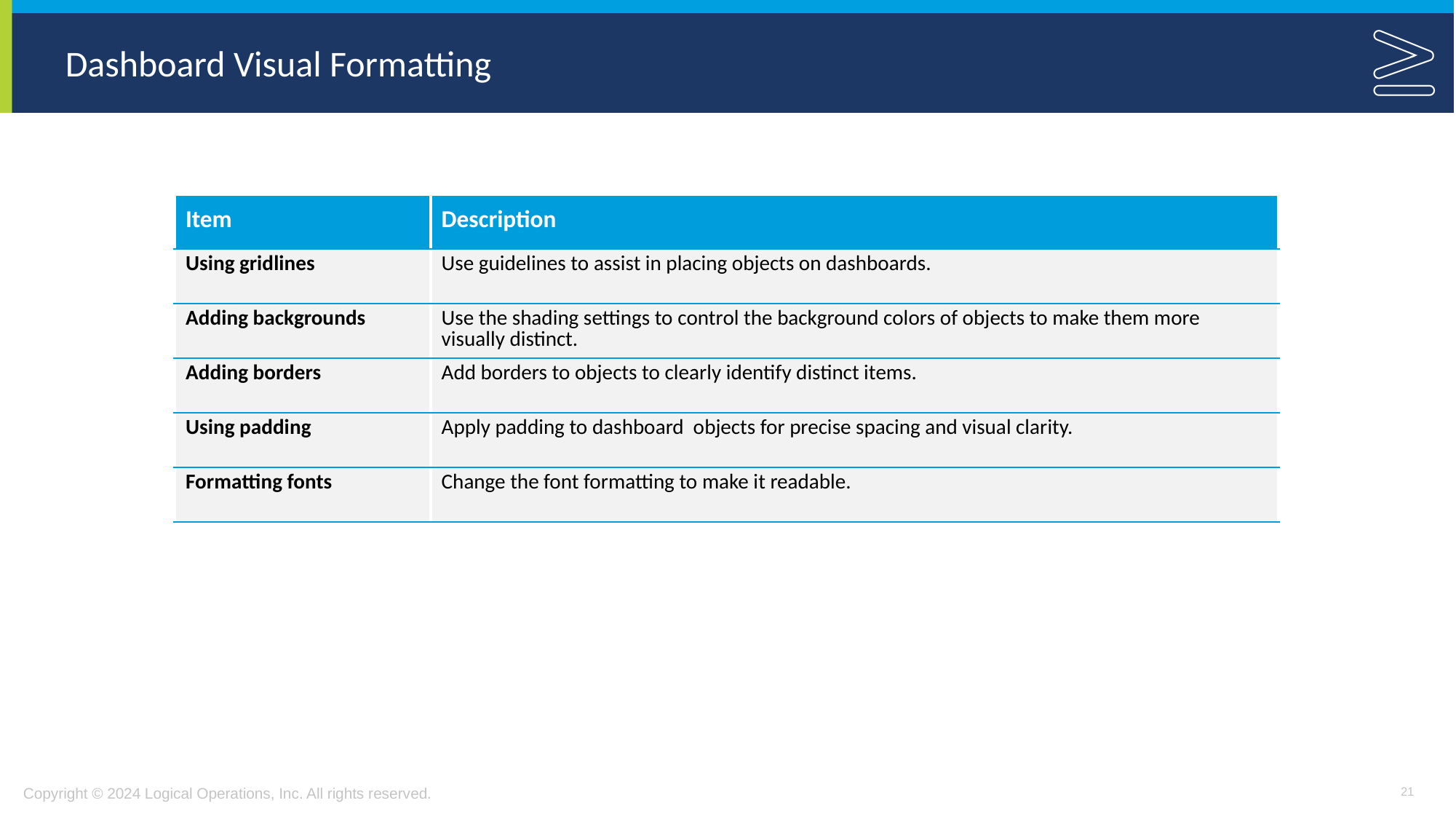

# Dashboard Visual Formatting
| Item | Description |
| --- | --- |
| Using gridlines | Use guidelines to assist in placing objects on dashboards. |
| Adding backgrounds | Use the shading settings to control the background colors of objects to make them more visually distinct. |
| Adding borders | Add borders to objects to clearly identify distinct items. |
| Using padding | Apply padding to dashboard objects for precise spacing and visual clarity. |
| Formatting fonts | Change the font formatting to make it readable. |
21